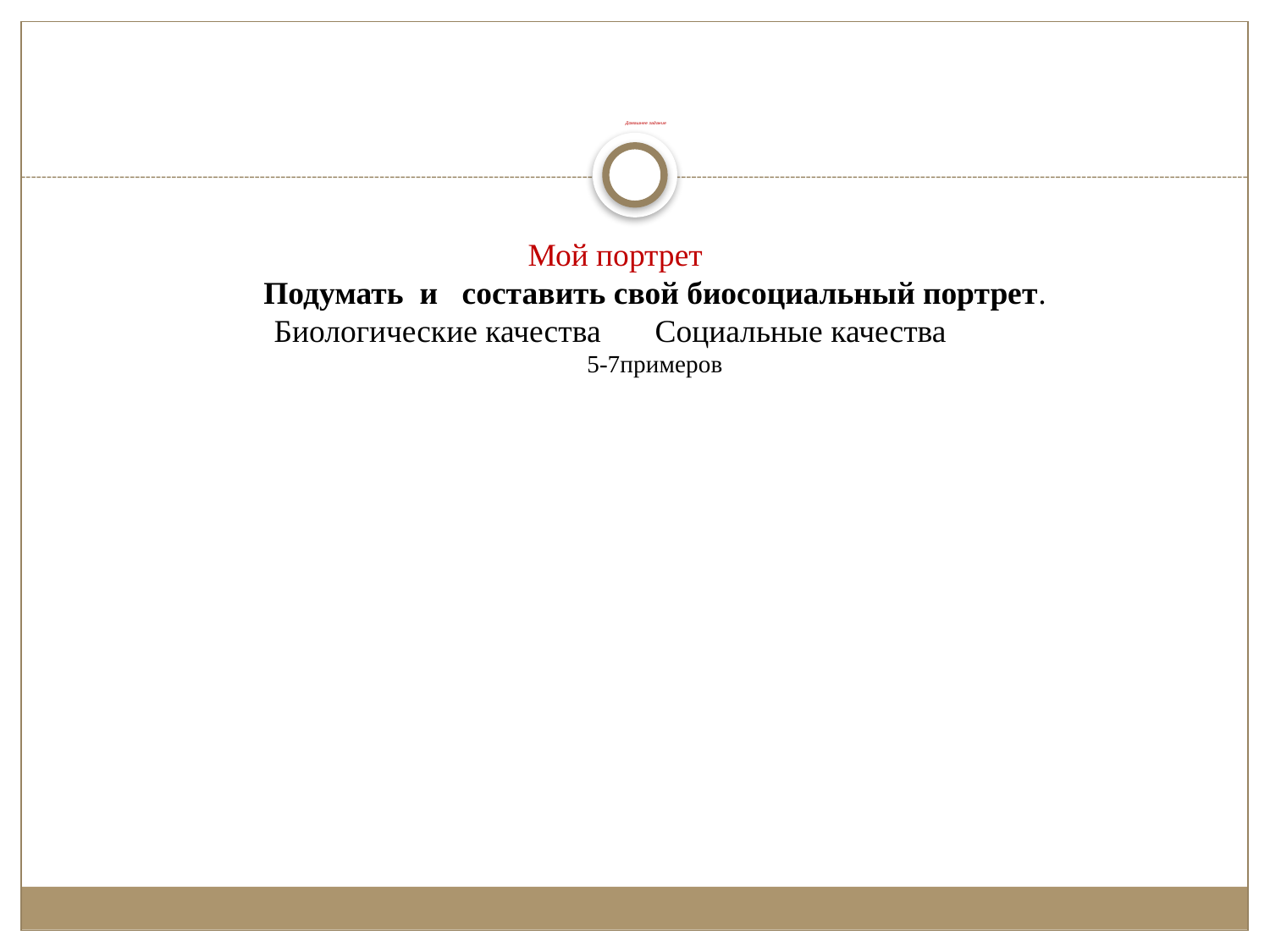

# Домашнее задание
Мой портрет
Подумать  и   составить свой биосоциальный портрет.
Биологические качества	Социальные качества
5-7примеров